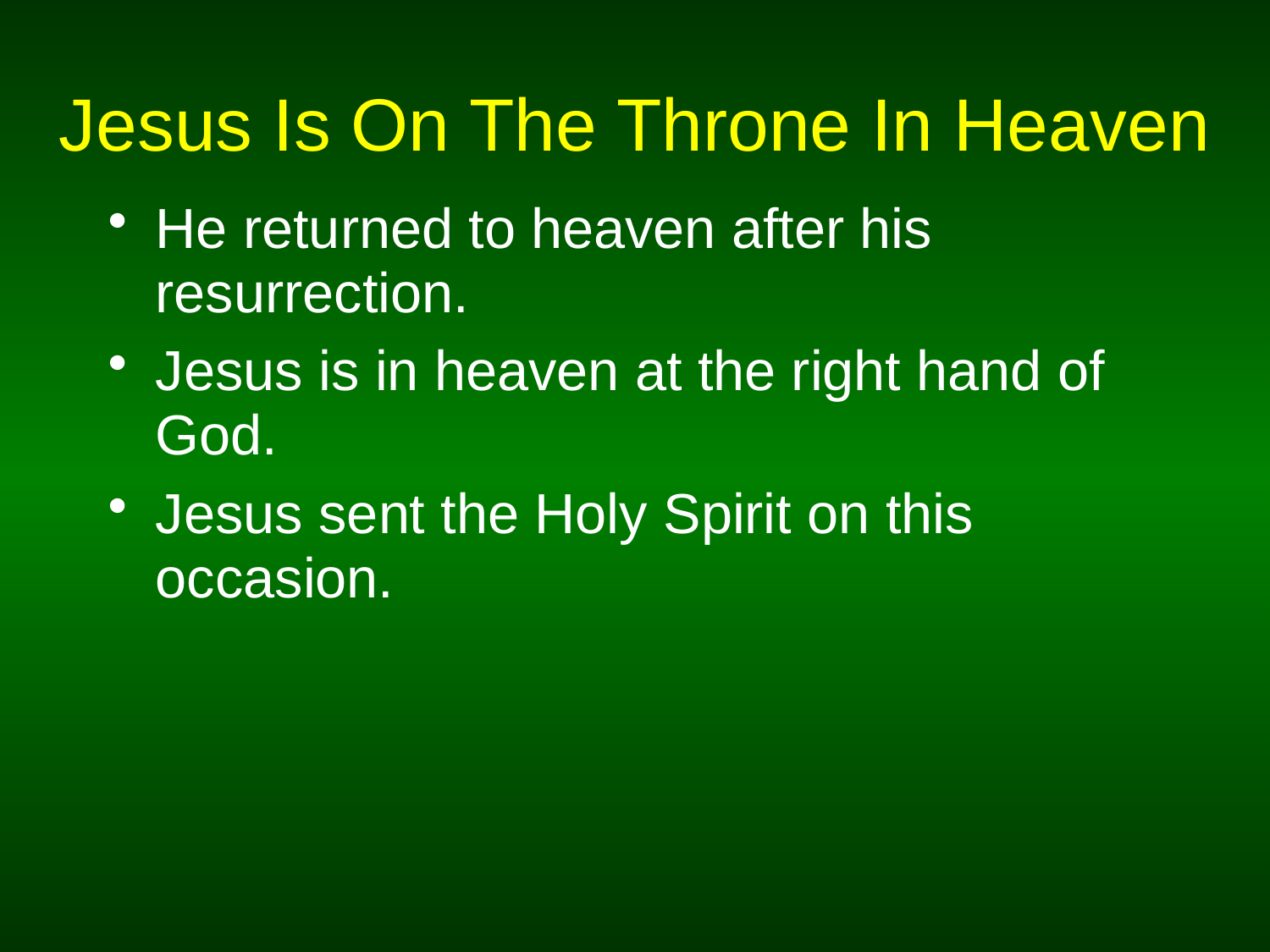

# Jesus Is On The Throne In Heaven
He returned to heaven after his resurrection.
Jesus is in heaven at the right hand of God.
Jesus sent the Holy Spirit on this occasion.